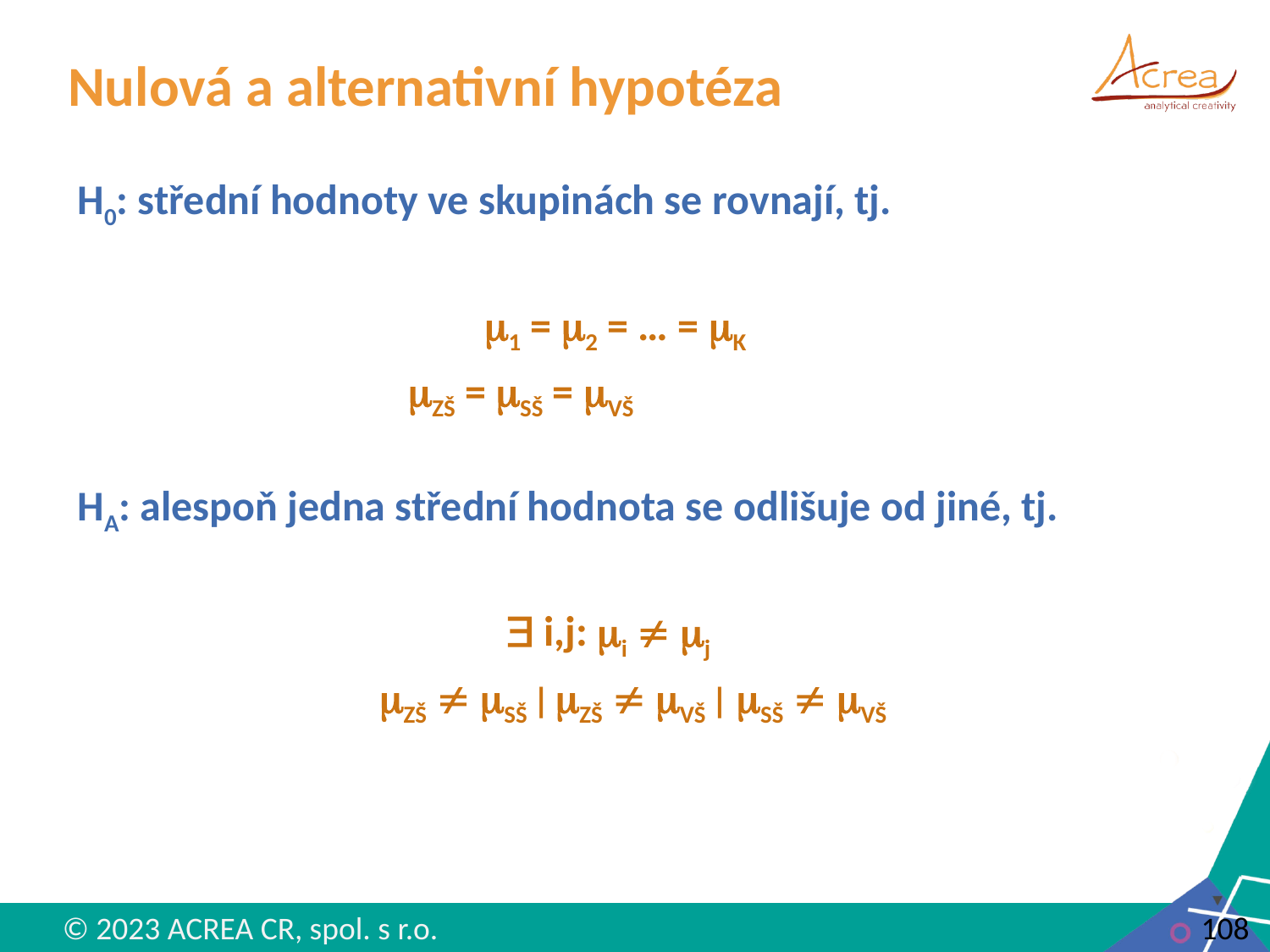

# Nulová a alternativní hypotéza
H0: střední hodnoty ve skupinách se rovnají, tj.

			           μ1 = μ2 = … = μK
                                                            μZŠ = μSŠ = μVŠ

HA: alespoň jedna střední hodnota se odlišuje od jiné, tj.

				∃ i,j: μi ≠ μj
			μZŠ ≠ μSŠ | μZŠ ≠ μVŠ | μSŠ ≠ μVŠ

108